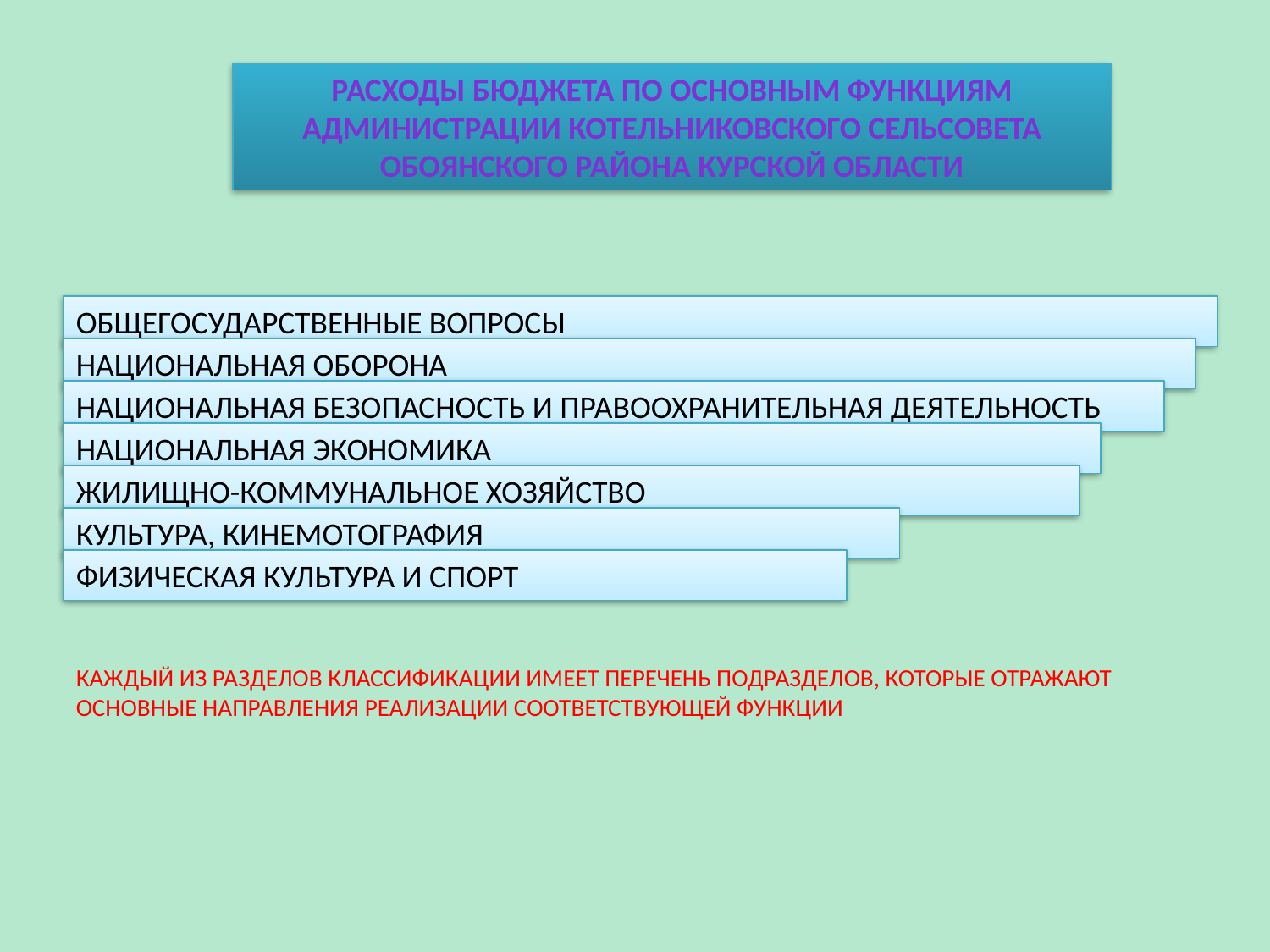

РАСХОДЫ БЮДЖЕТА ПО ОСНОВНЫМ ФУНКЦИЯМ АДМИНИСТРАЦИИ КОТЕЛЬНИКОВСКОГО СЕЛЬСОВЕТА ОБОЯНСКОГО РАЙОНА КУРСКОЙ ОБЛАСТИ
ОБЩЕГОСУДАРСТВЕННЫЕ ВОПРОСЫ
НАЦИОНАЛЬНАЯ ОБОРОНА
НАЦИОНАЛЬНАЯ БЕЗОПАСНОСТЬ И ПРАВООХРАНИТЕЛЬНАЯ ДЕЯТЕЛЬНОСТЬ
НАЦИОНАЛЬНАЯ ЭКОНОМИКА
ЖИЛИЩНО-КОММУНАЛЬНОЕ ХОЗЯЙСТВО
КУЛЬТУРА, КИНЕМОТОГРАФИЯ
ФИЗИЧЕСКАЯ КУЛЬТУРА И СПОРТ
КАЖДЫЙ ИЗ РАЗДЕЛОВ КЛАССИФИКАЦИИ ИМЕЕТ ПЕРЕЧЕНЬ ПОДРАЗДЕЛОВ, КОТОРЫЕ ОТРАЖАЮТ ОСНОВНЫЕ НАПРАВЛЕНИЯ РЕАЛИЗАЦИИ СООТВЕТСТВУЮЩЕЙ ФУНКЦИИ